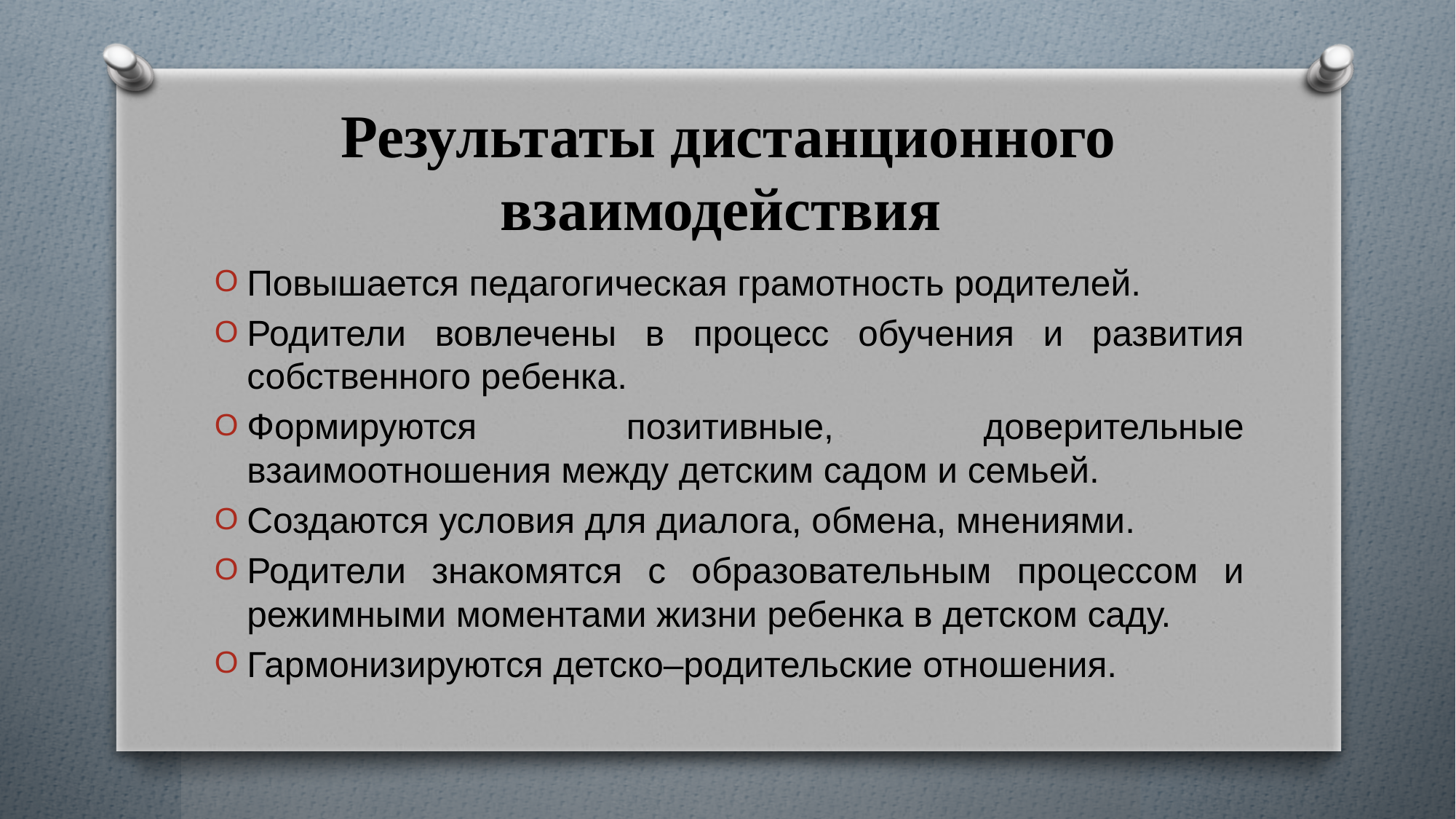

# Результаты дистанционного взаимодействия
Повышается педагогическая грамотность родителей.
Родители вовлечены в процесс обучения и развития собственного ребенка.
Формируются позитивные, доверительные взаимоотношения между детским садом и семьей.
Создаются условия для диалога, обмена, мнениями.
Родители знакомятся с образовательным процессом и режимными моментами жизни ребенка в детском саду.
Гармонизируются детско–родительские отношения.